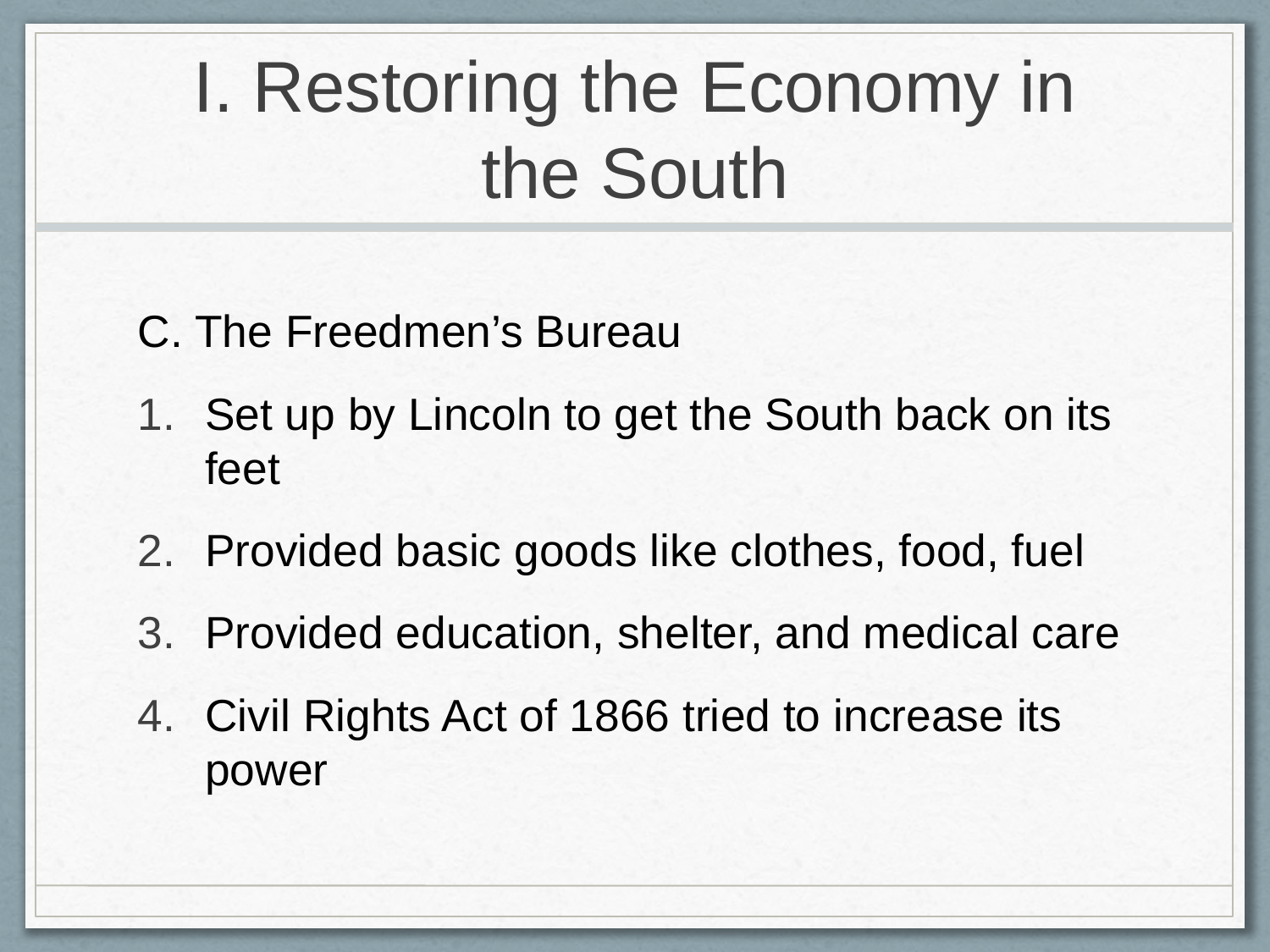

# I. Restoring the Economy in the South
C. The Freedmen’s Bureau
Set up by Lincoln to get the South back on its feet
Provided basic goods like clothes, food, fuel
Provided education, shelter, and medical care
Civil Rights Act of 1866 tried to increase its power